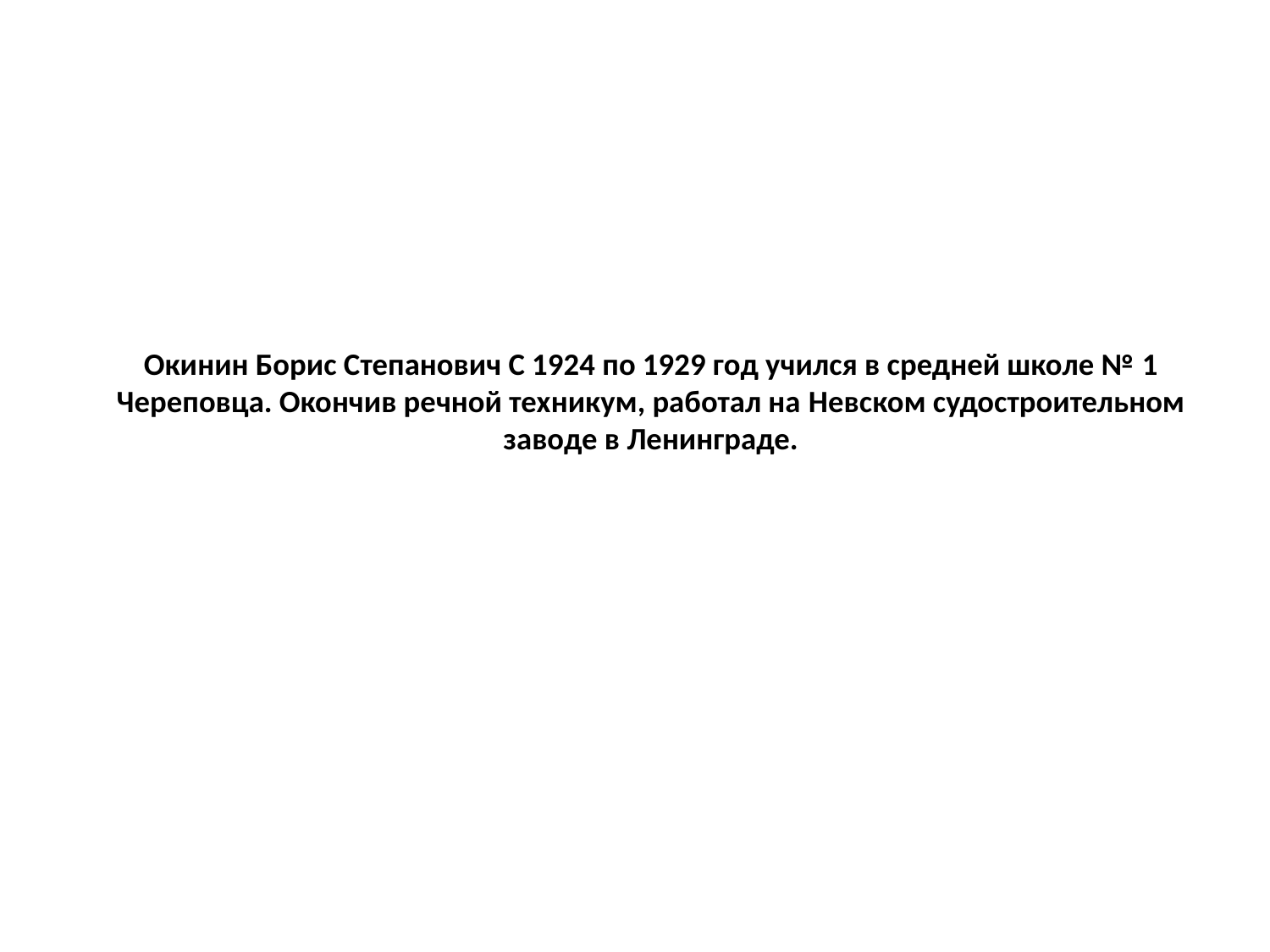

# Окинин Борис Степанович С 1924 по 1929 год учился в средней школе № 1 Череповца. Окончив речной техникум, работал на Невском судостроительном заводе в Ленинграде.